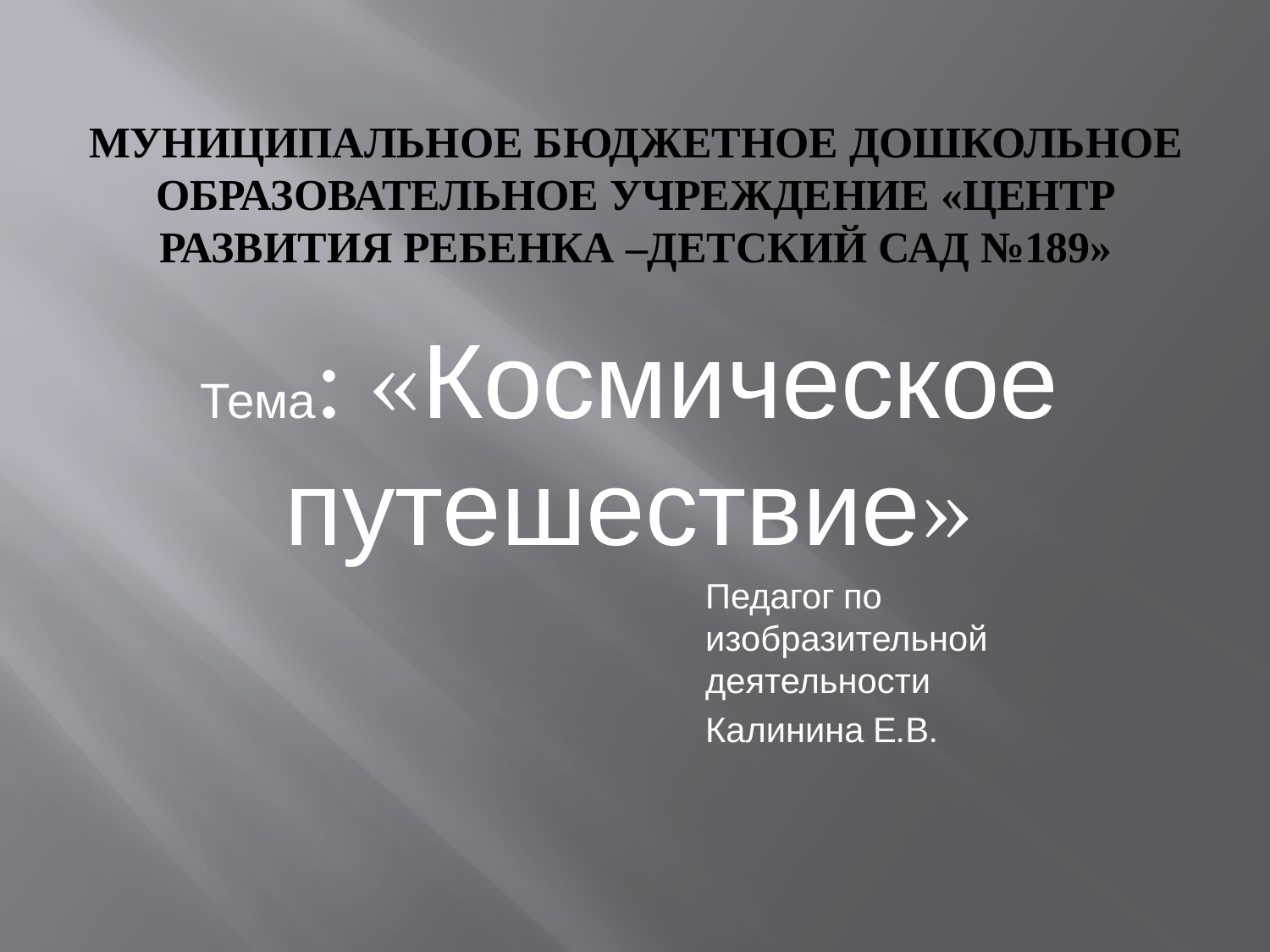

# Муниципальное бюджетное дошкольное образовательное учреждение «Центр развития ребенка –детский сад №189»
Тема: «Космическое путешествие»
Педагог по изобразительной деятельности
Калинина Е.В.